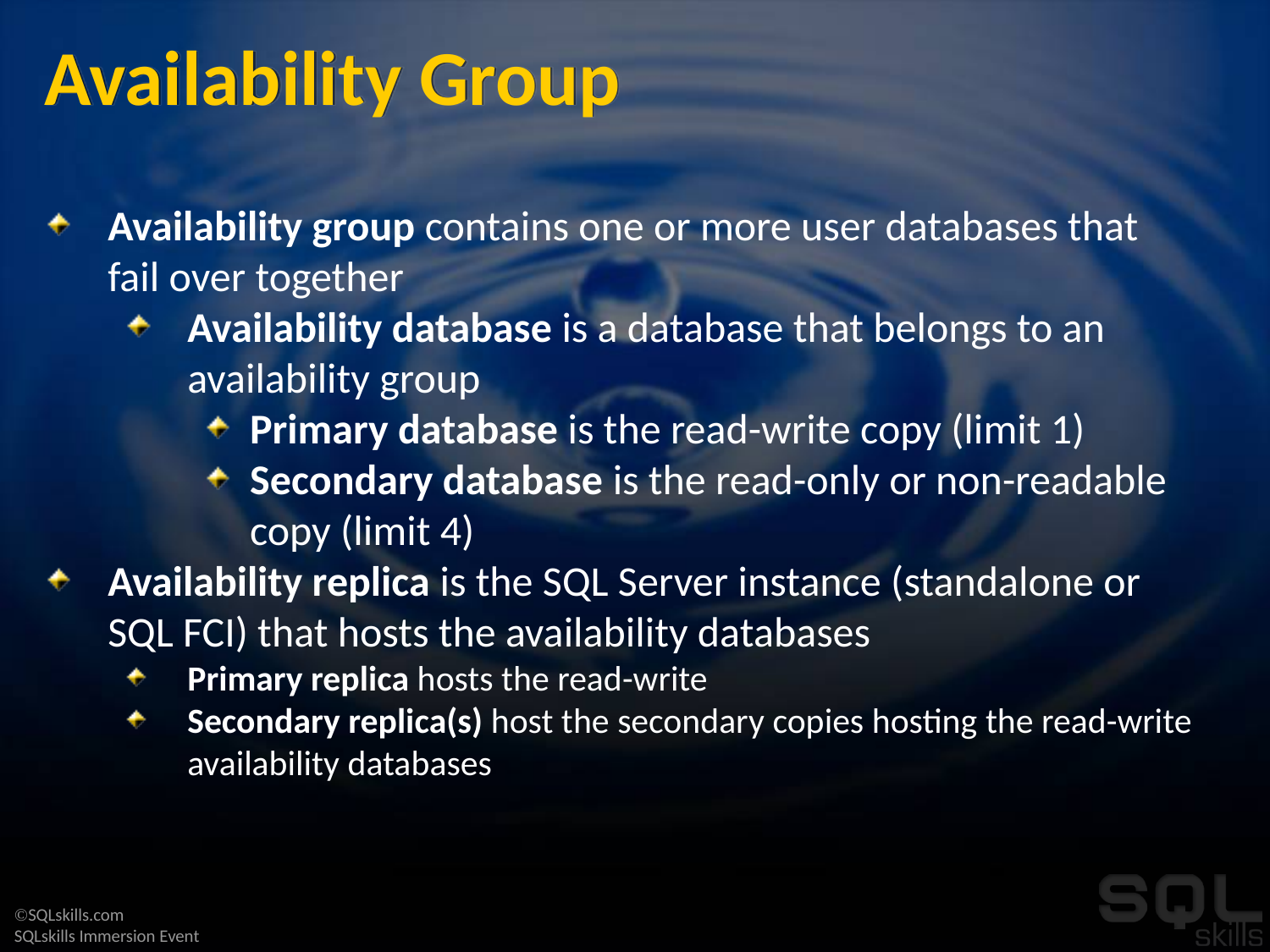

# Availability Group
Availability group contains one or more user databases that fail over together
Availability database is a database that belongs to an availability group
Primary database is the read-write copy (limit 1)
Secondary database is the read-only or non-readable copy (limit 4)
Availability replica is the SQL Server instance (standalone or SQL FCI) that hosts the availability databases
Primary replica hosts the read-write
Secondary replica(s) host the secondary copies hosting the read-write availability databases